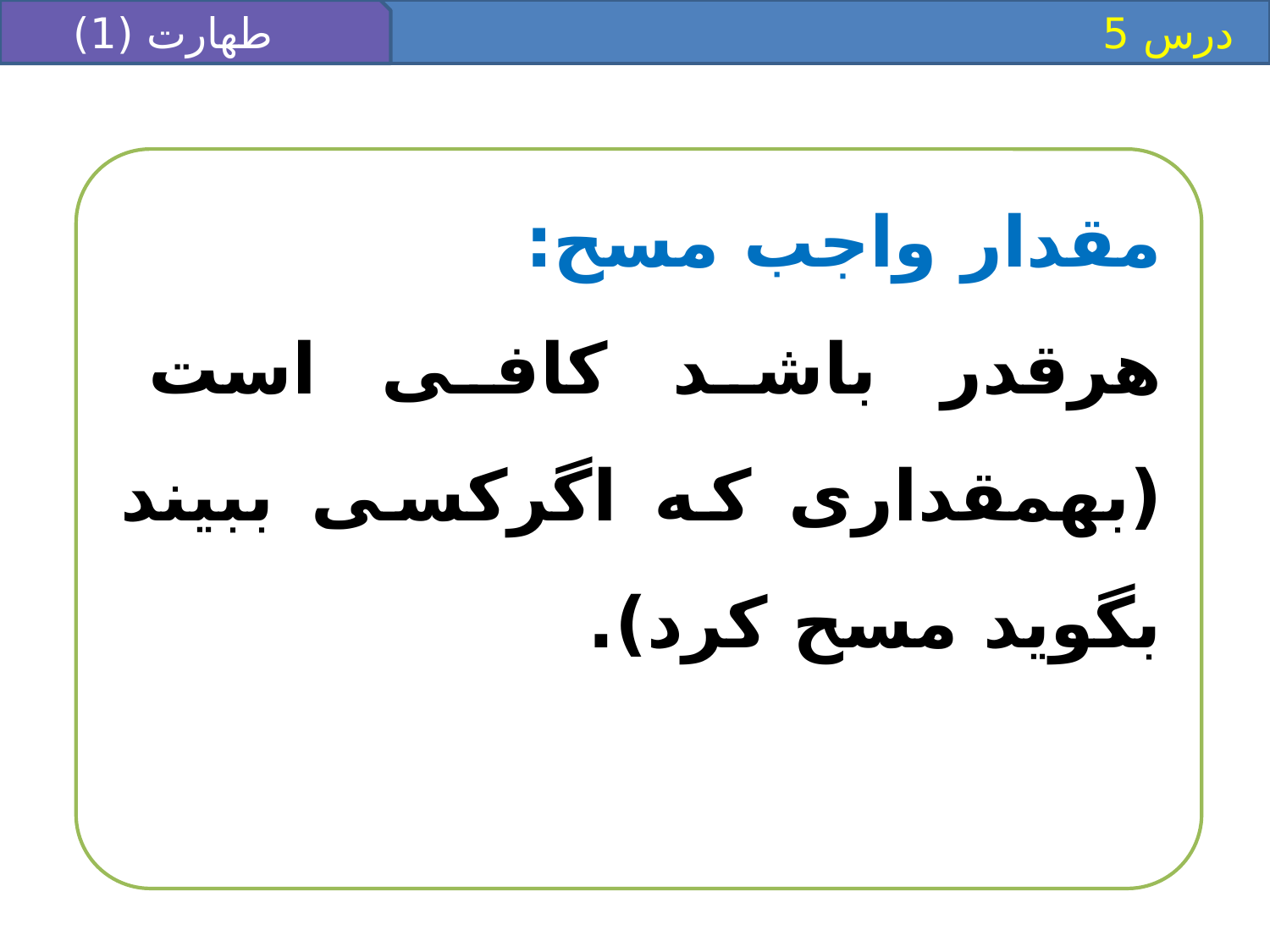

طهارت (1)
 درس 5
مقدار واجب مسح:
هرقدر باشد كافى است (به‏مقدارى كه اگركسى ببيند بگويد مسح كرد).